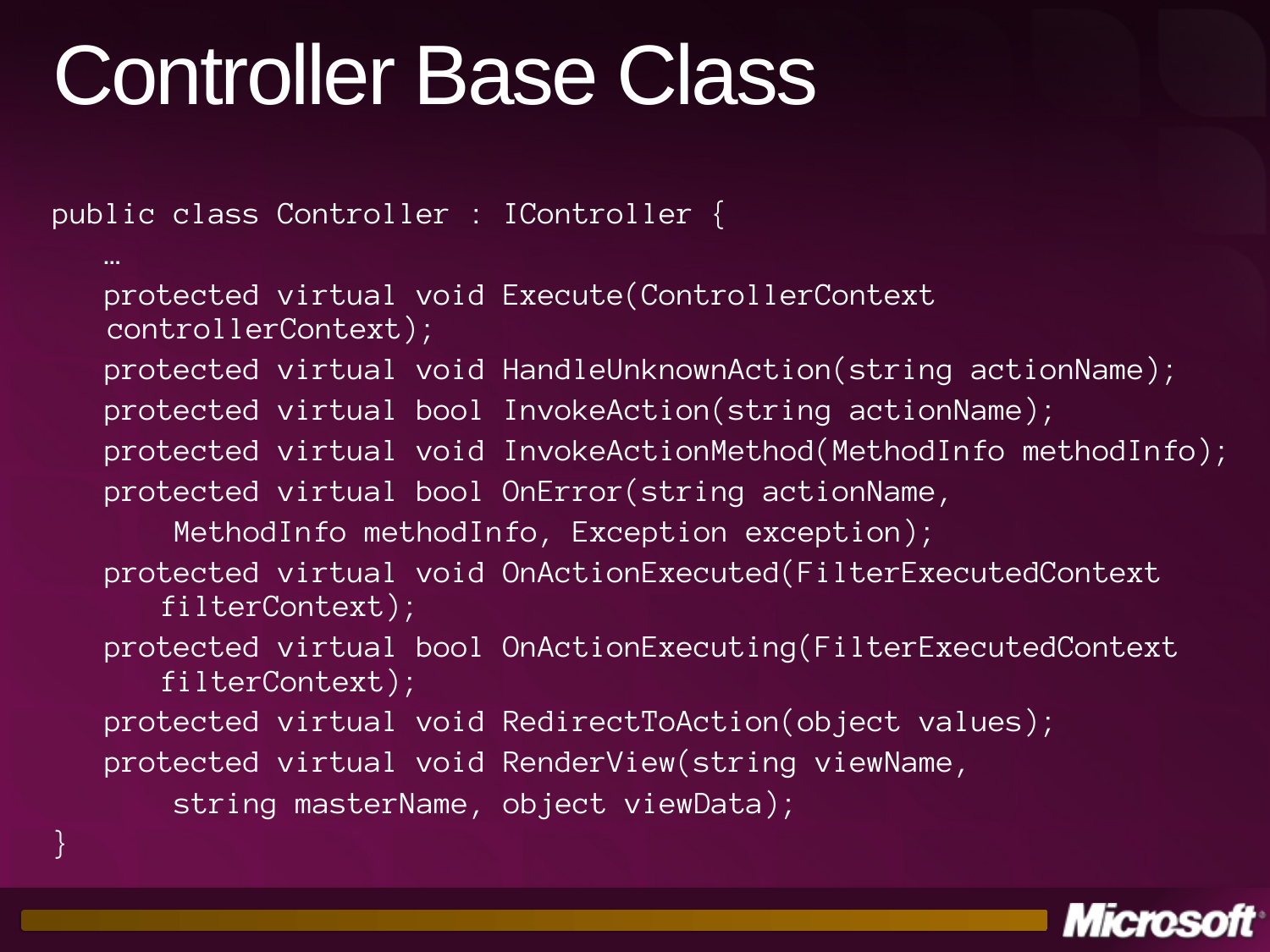

# Controller Base Class
public class Controller : IController {
   …
   protected virtual void Execute(ControllerContext controllerContext);
   protected virtual void HandleUnknownAction(string actionName);
   protected virtual bool InvokeAction(string actionName);
   protected virtual void InvokeActionMethod(MethodInfo methodInfo);
   protected virtual bool OnError(string actionName,
       MethodInfo methodInfo, Exception exception);
   protected virtual void OnActionExecuted(FilterExecutedContext
   filterContext);
   protected virtual bool OnActionExecuting(FilterExecutedContext
   filterContext);
   protected virtual void RedirectToAction(object values);
   protected virtual void RenderView(string viewName,
       string masterName, object viewData);
}